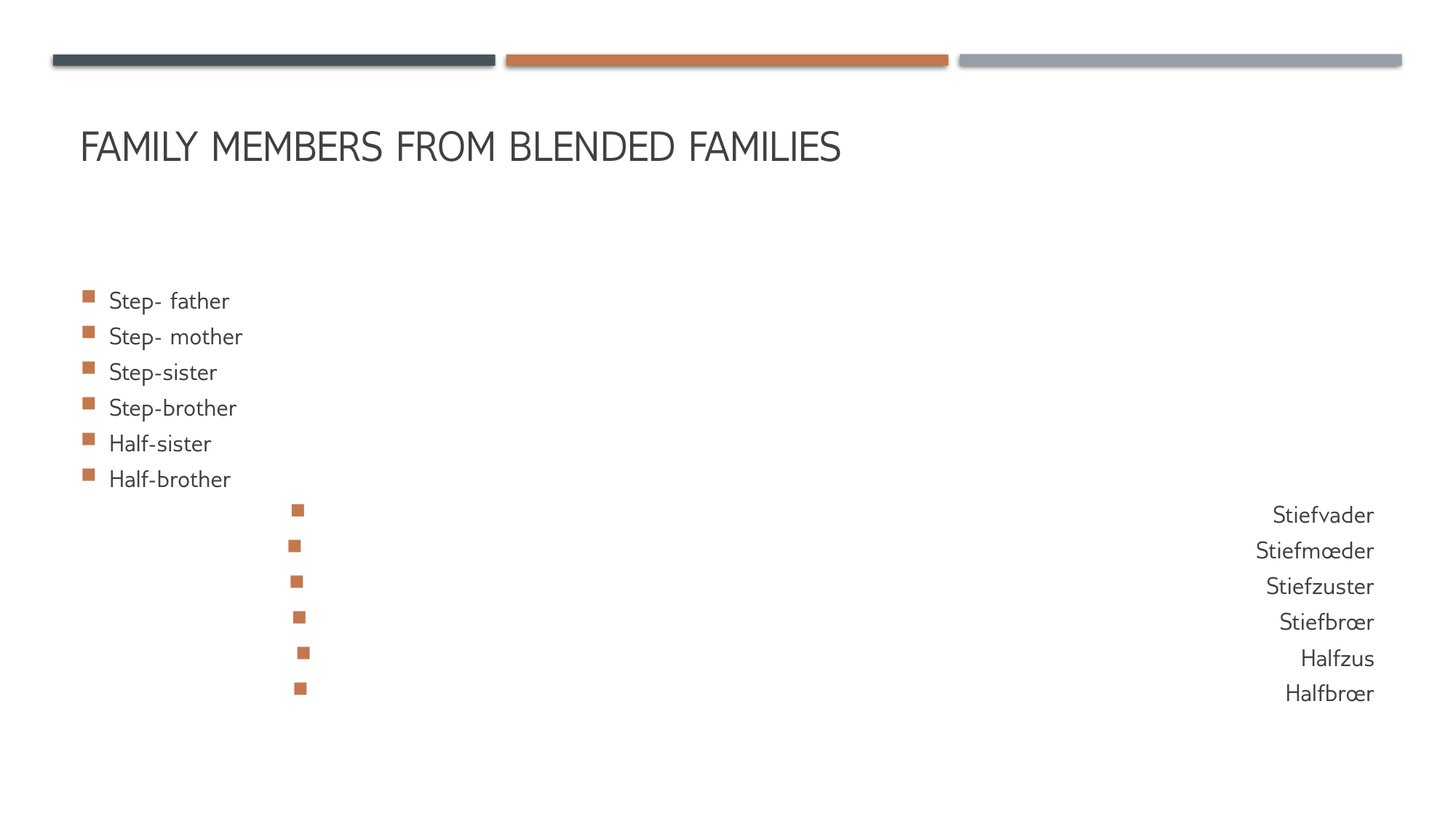

# Family members from blended families
Step- father
Step- mother
Step-sister
Step-brother
Half-sister
Half-brother
Stiefvader
Stiefmoeder
Stiefzuster
Stiefbroer
Halfzus
Halfbroer